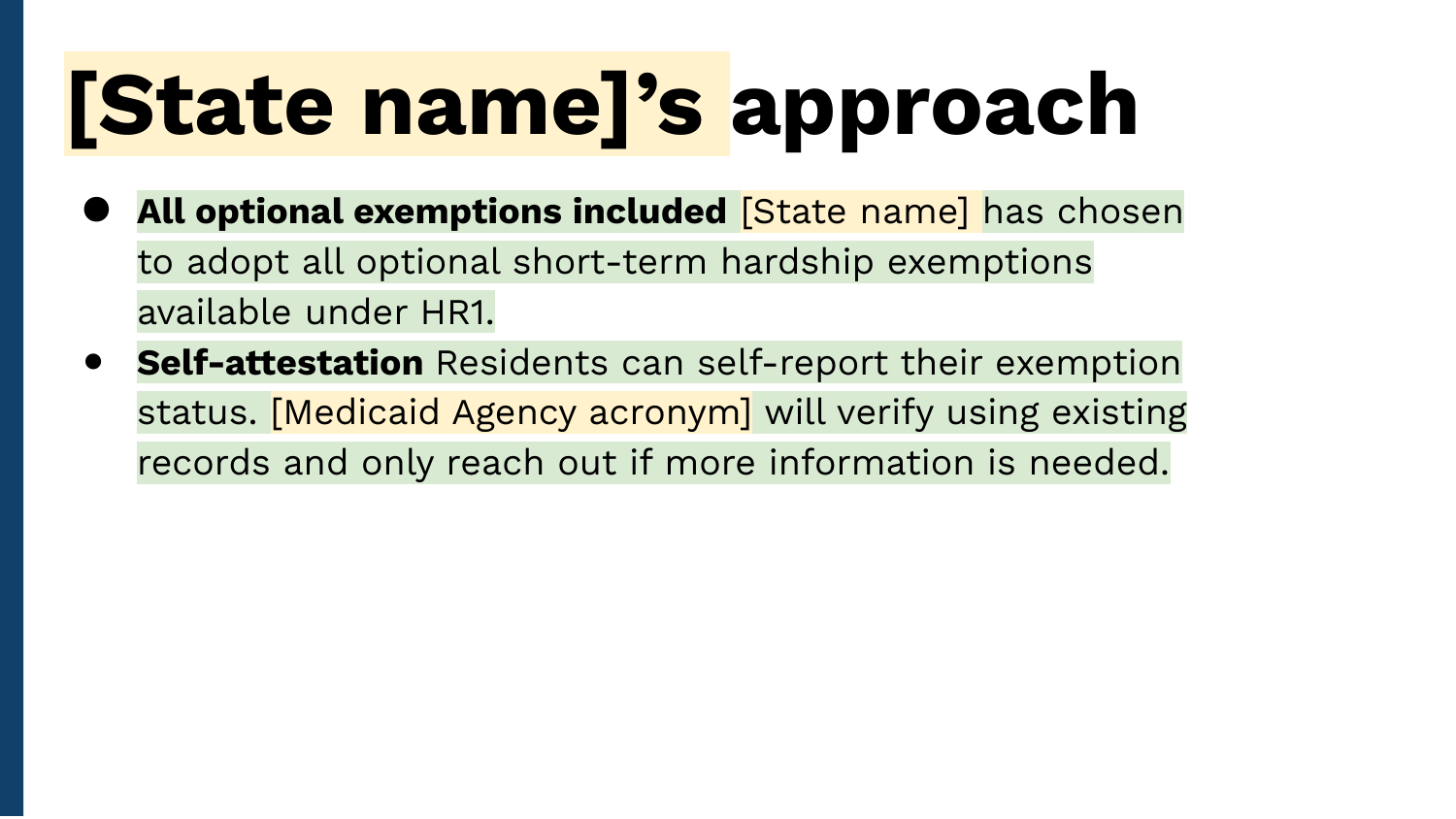

# [State name]’s approach
All optional exemptions included [State name] has chosen to adopt all optional short-term hardship exemptions available under HR1.
Self-attestation Residents can self-report their exemption status. [Medicaid Agency acronym] will verify using existing records and only reach out if more information is needed.